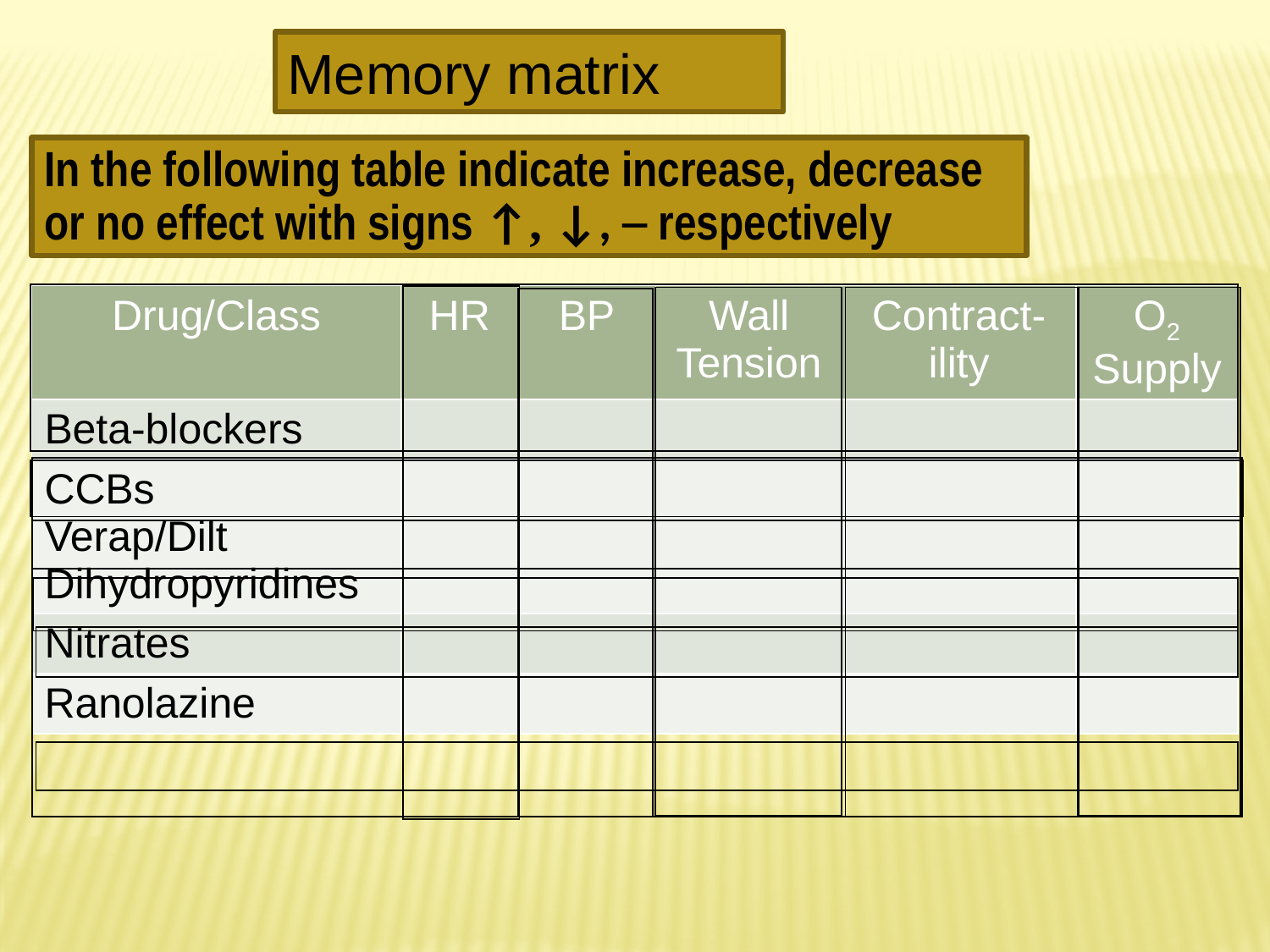

Memory matrix
In the following table indicate increase, decrease or no effect with signs ↑, ↓, ─ respectively
|  |
| --- |
| Drug/Class | HR | BP | Wall Tension | Contract-ility | O2 Supply |
| --- | --- | --- | --- | --- | --- |
| Beta-blockers |  |  |  |  |  |
| CCBs Verap/Dilt Dihydropyridines |  |  |  |  |  |
| Nitrates |  |  |  |  |  |
| Ranolazine |  |  |  |  |  |
|  |
| --- |
|  |
| --- |
|  |
| --- |
|  |
| --- |
|  |
| --- |
|  |
| --- |
|  |
| --- |
|  |
| --- |
|  |
| --- |
|  |
| --- |
|  |
| --- |